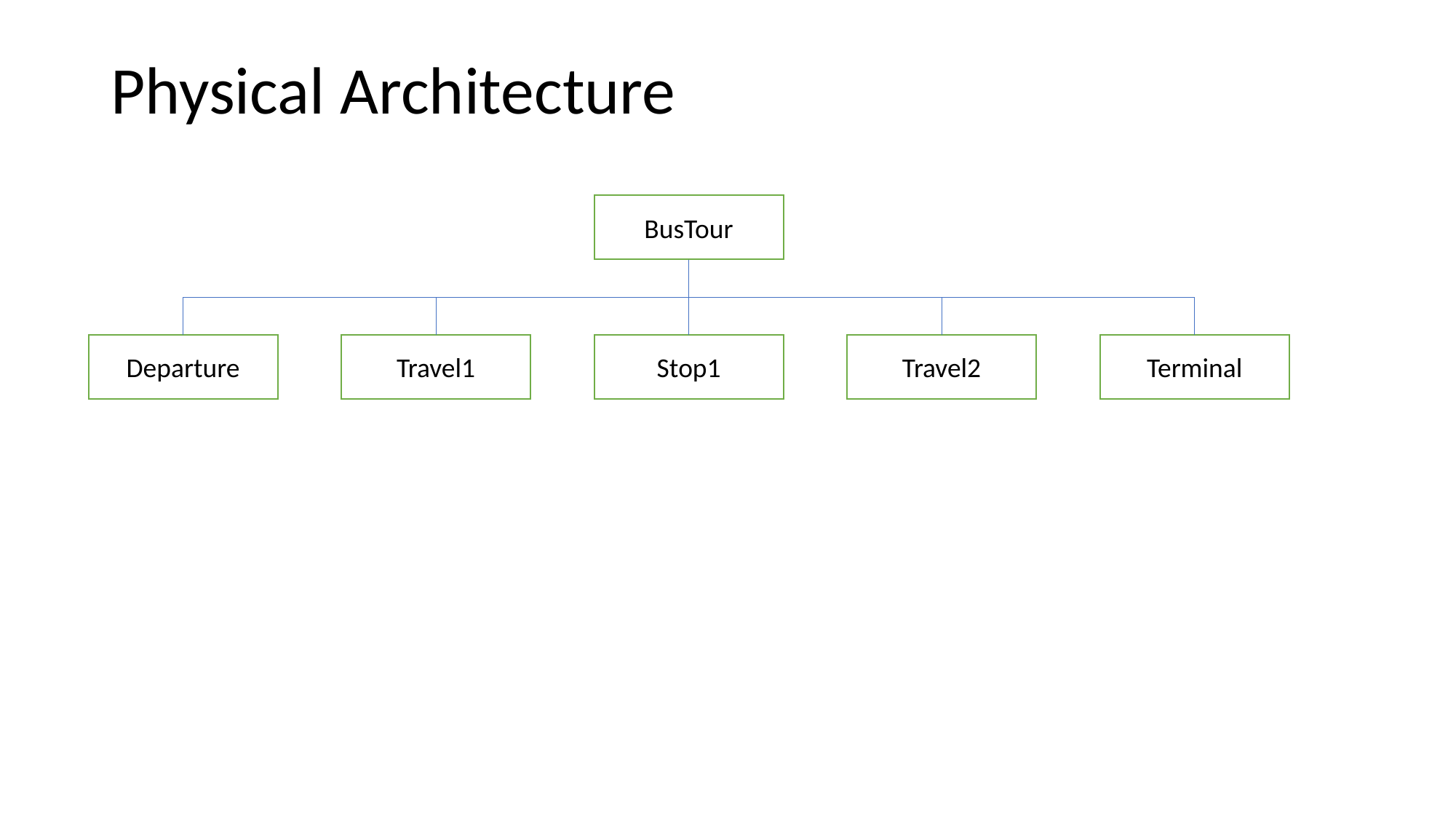

# Physical Architecture
BusTour
Departure
Travel1
Stop1
Travel2
Terminal